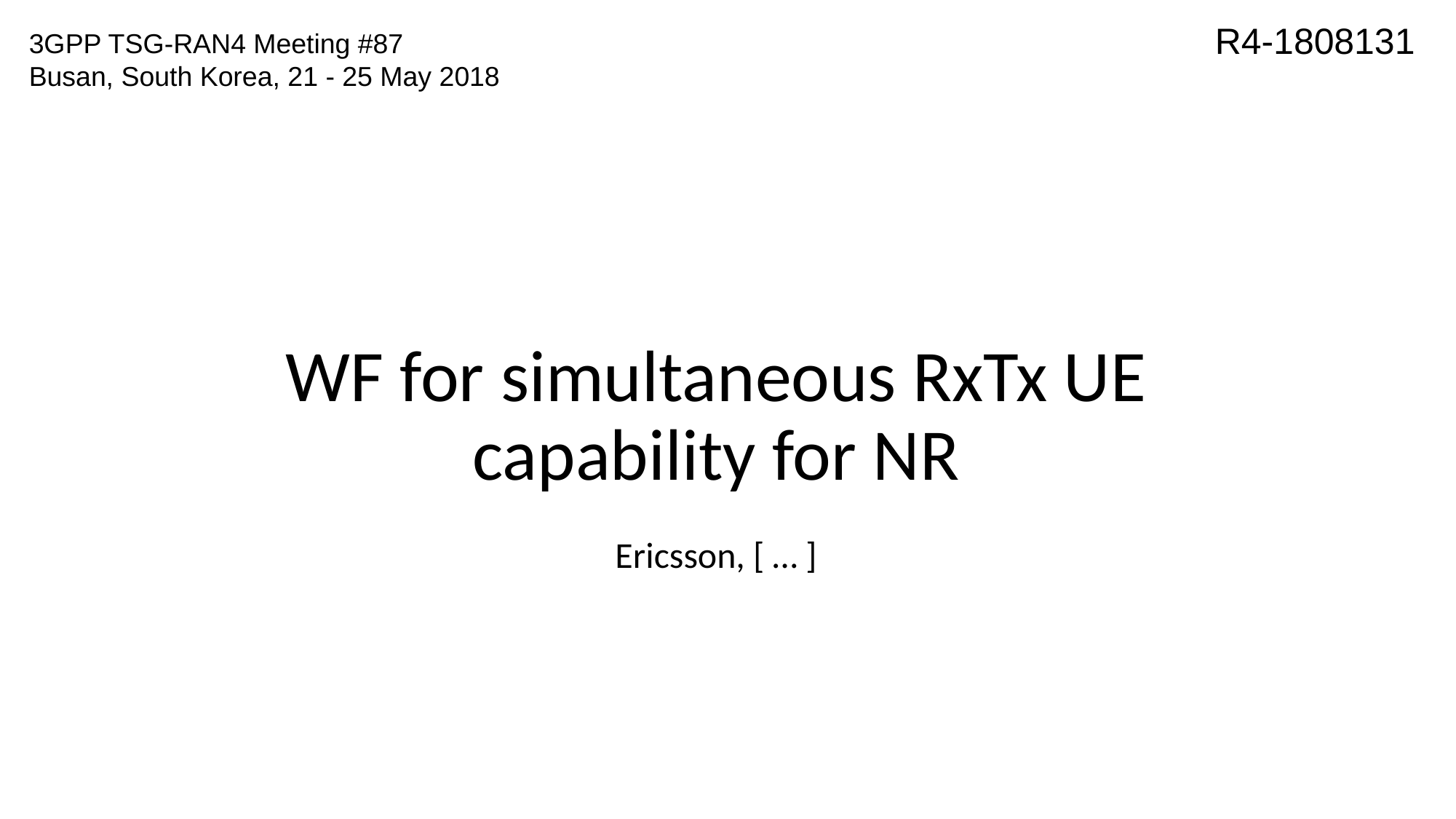

R4-1808131
3GPP TSG-RAN4 Meeting #87
Busan, South Korea, 21 - 25 May 2018
# WF for simultaneous RxTx UE capability for NR
Ericsson, [ … ]